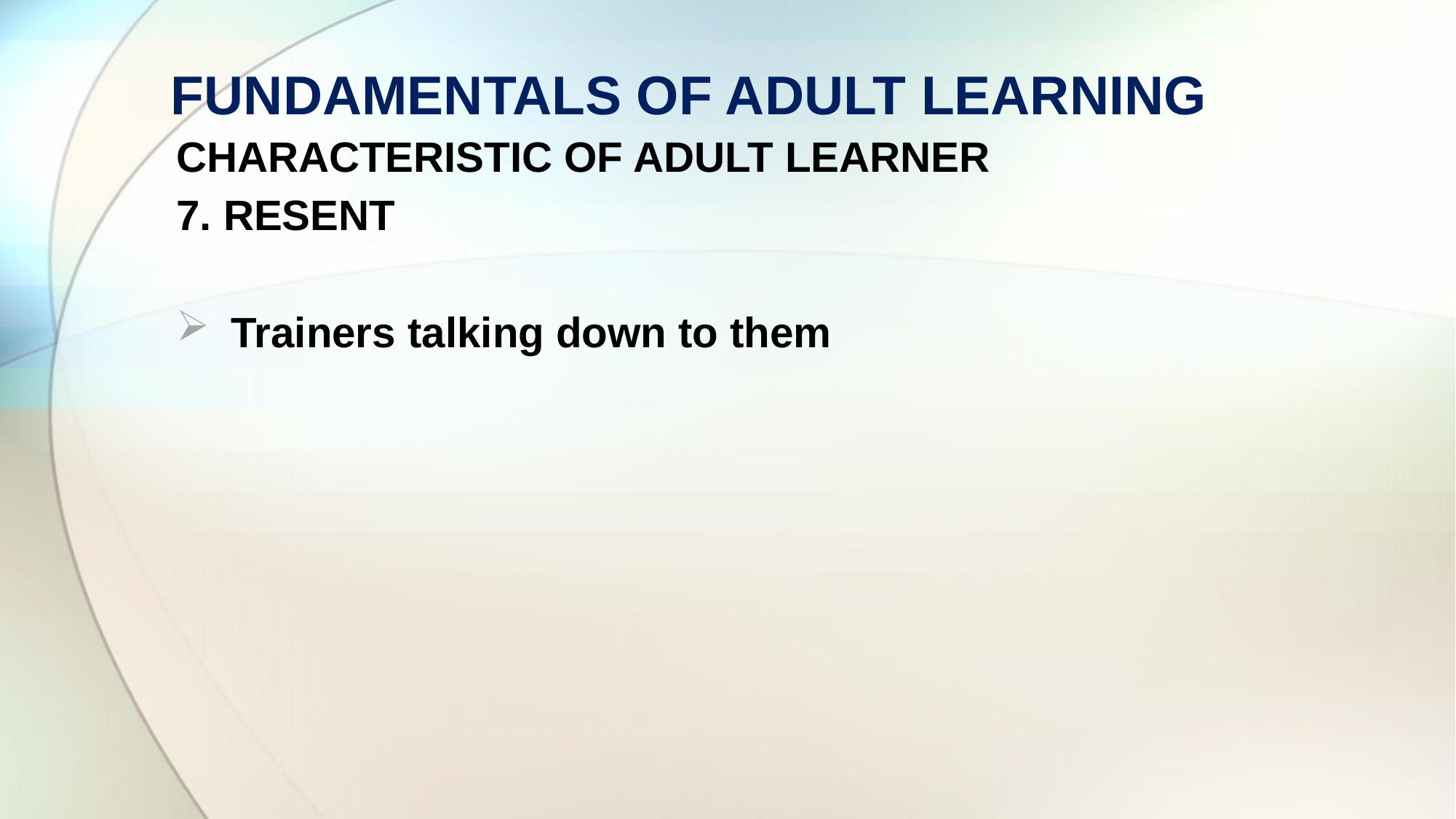

# FUNDAMENTALS OF ADULT LEARNING
CHARACTERISTIC OF ADULT LEARNER
7. RESENT

Trainers talking down to them